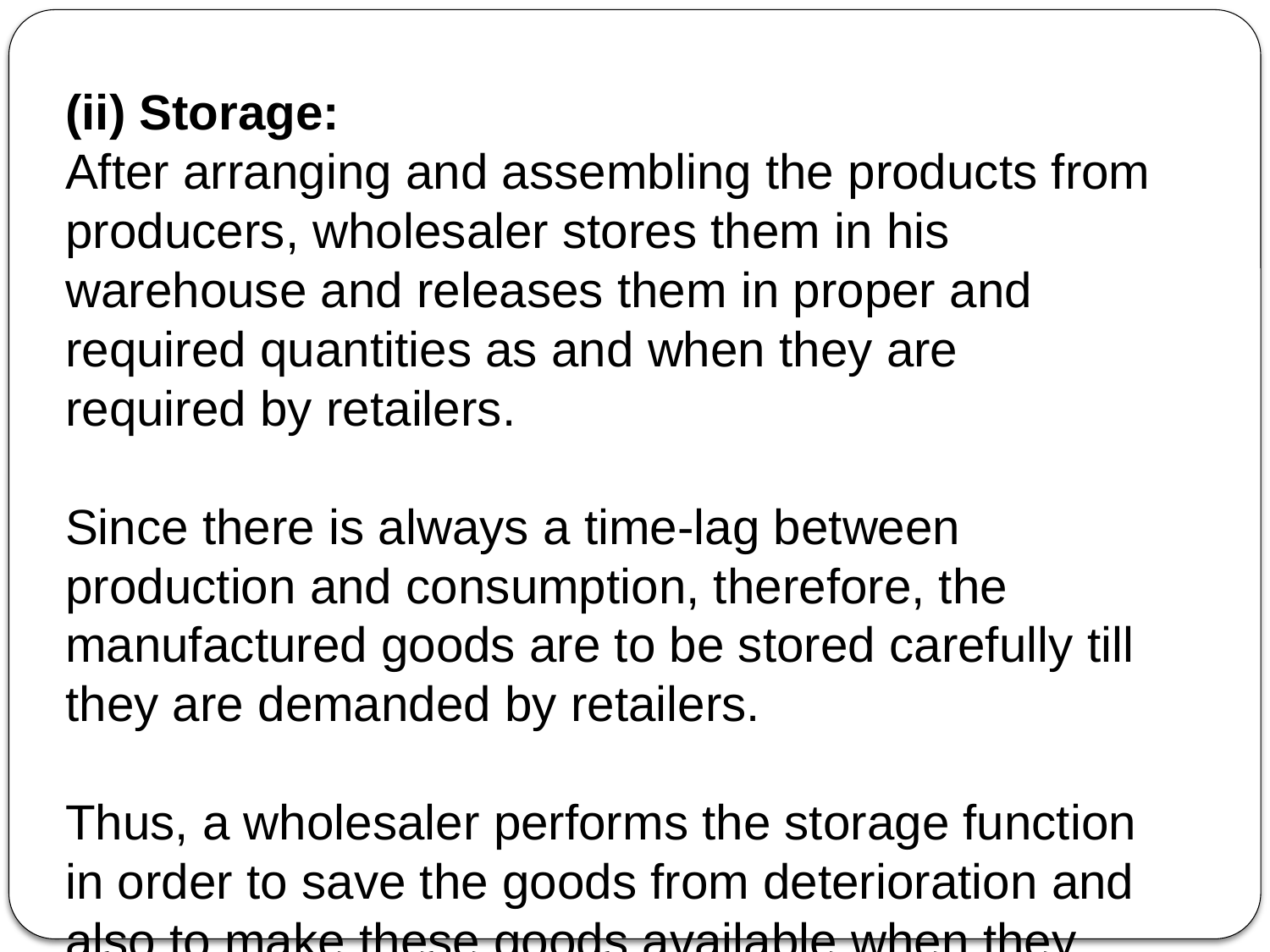

(ii) Storage:
After arranging and assembling the products from producers, wholesaler stores them in his warehouse and releases them in proper and required quantities as and when they are required by retailers.

Since there is always a time-lag between production and consumption, therefore, the manufactured goods are to be stored carefully till they are demanded by retailers.

Thus, a wholesaler performs the storage function in order to save the goods from deterioration and also to make these goods available when they are demanded.